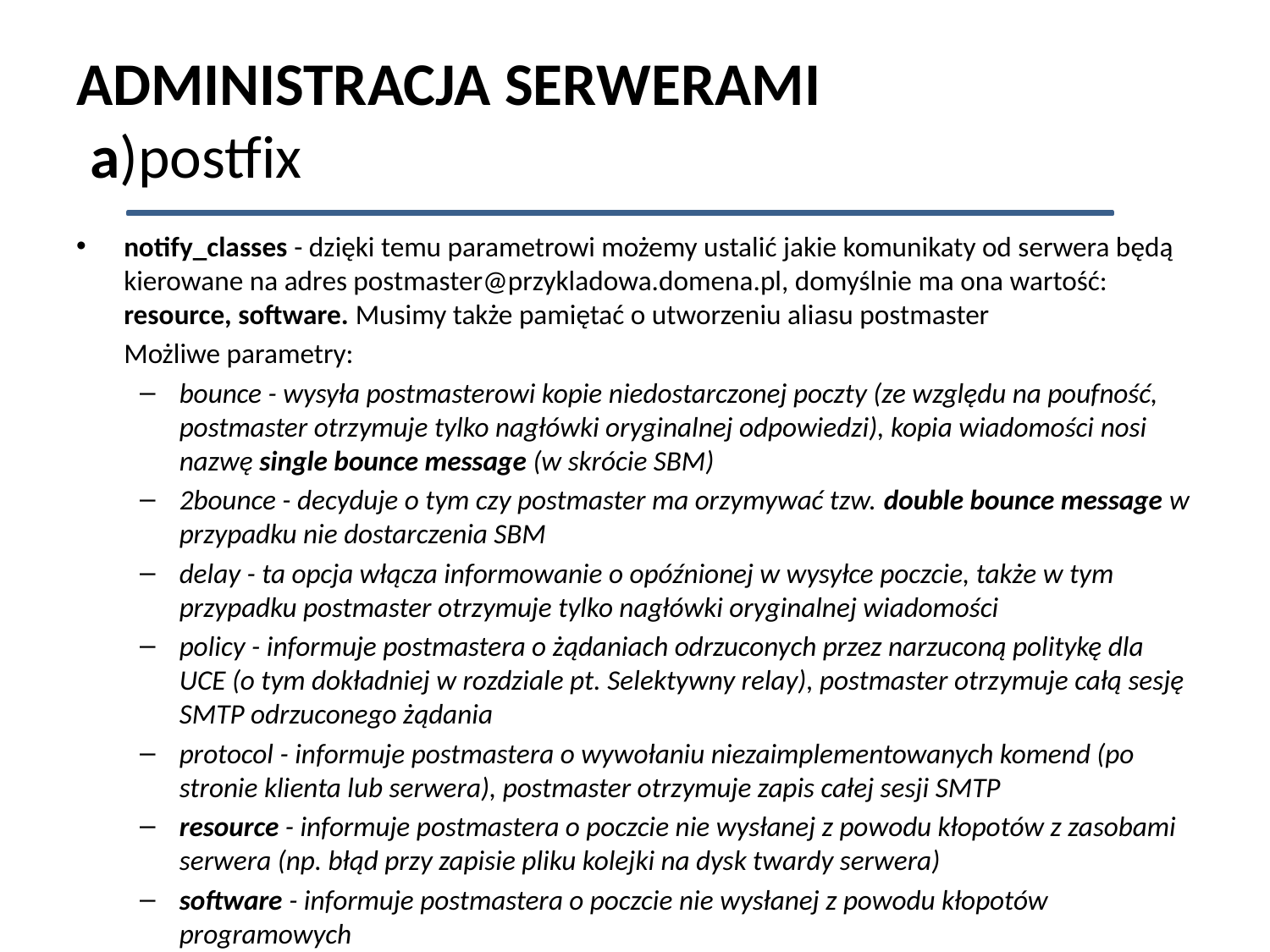

# ADMINISTRACJA SERWERAMI a)postfix

notify_classes - dzięki temu parametrowi możemy ustalić jakie komunikaty od serwera będą kierowane na adres postmaster@przykladowa.domena.pl, domyślnie ma ona wartość: resource, software. Musimy także pamiętać o utworzeniu aliasu postmaster
	Możliwe parametry:
bounce - wysyła postmasterowi kopie niedostarczonej poczty (ze względu na poufność, postmaster otrzymuje tylko nagłówki oryginalnej odpowiedzi), kopia wiadomości nosi nazwę single bounce message (w skrócie SBM)
2bounce - decyduje o tym czy postmaster ma orzymywać tzw. double bounce message w przypadku nie dostarczenia SBM
delay - ta opcja włącza informowanie o opóźnionej w wysyłce poczcie, także w tym przypadku postmaster otrzymuje tylko nagłówki oryginalnej wiadomości
policy - informuje postmastera o żądaniach odrzuconych przez narzuconą politykę dla UCE (o tym dokładniej w rozdziale pt. Selektywny relay), postmaster otrzymuje całą sesję SMTP odrzuconego żądania
protocol - informuje postmastera o wywołaniu niezaimplementowanych komend (po stronie klienta lub serwera), postmaster otrzymuje zapis całej sesji SMTP
resource - informuje postmastera o poczcie nie wysłanej z powodu kłopotów z zasobami serwera (np. błąd przy zapisie pliku kolejki na dysk twardy serwera)
software - informuje postmastera o poczcie nie wysłanej z powodu kłopotów programowych